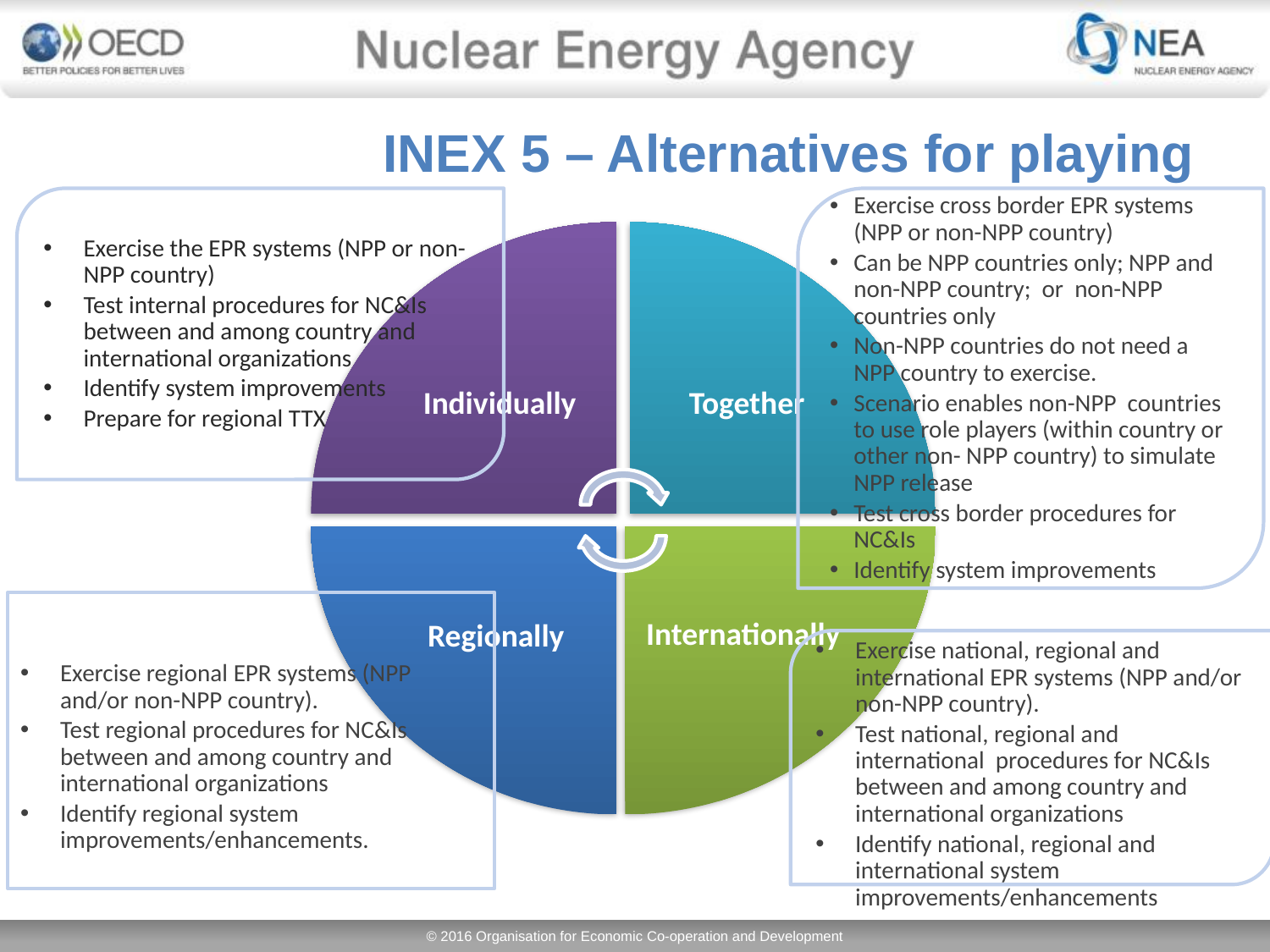

# INEX 5 – Alternatives for playing
Exercise the EPR systems (NPP or non-NPP country)
Test internal procedures for NC&Is between and among country and international organizations
Identify system improvements
Prepare for regional TTX
Exercise cross border EPR systems (NPP or non-NPP country)
Can be NPP countries only; NPP and non-NPP country;  or  non-NPP countries only
Non-NPP countries do not need a NPP country to exercise.
Scenario enables non-NPP  countries to use role players (within country or other non- NPP country) to simulate NPP release
Test cross border procedures for NC&Is
Identify system improvements
Individually
Together

Internationally

Regionally

Exercise regional EPR systems (NPP and/or non-NPP country).
Test regional procedures for NC&Is between and among country and international organizations
Identify regional system improvements/enhancements.

Exercise national, regional and international EPR systems (NPP and/or non-NPP country).
Test national, regional and international  procedures for NC&Is between and among country and international organizations
Identify national, regional and international system improvements/enhancements